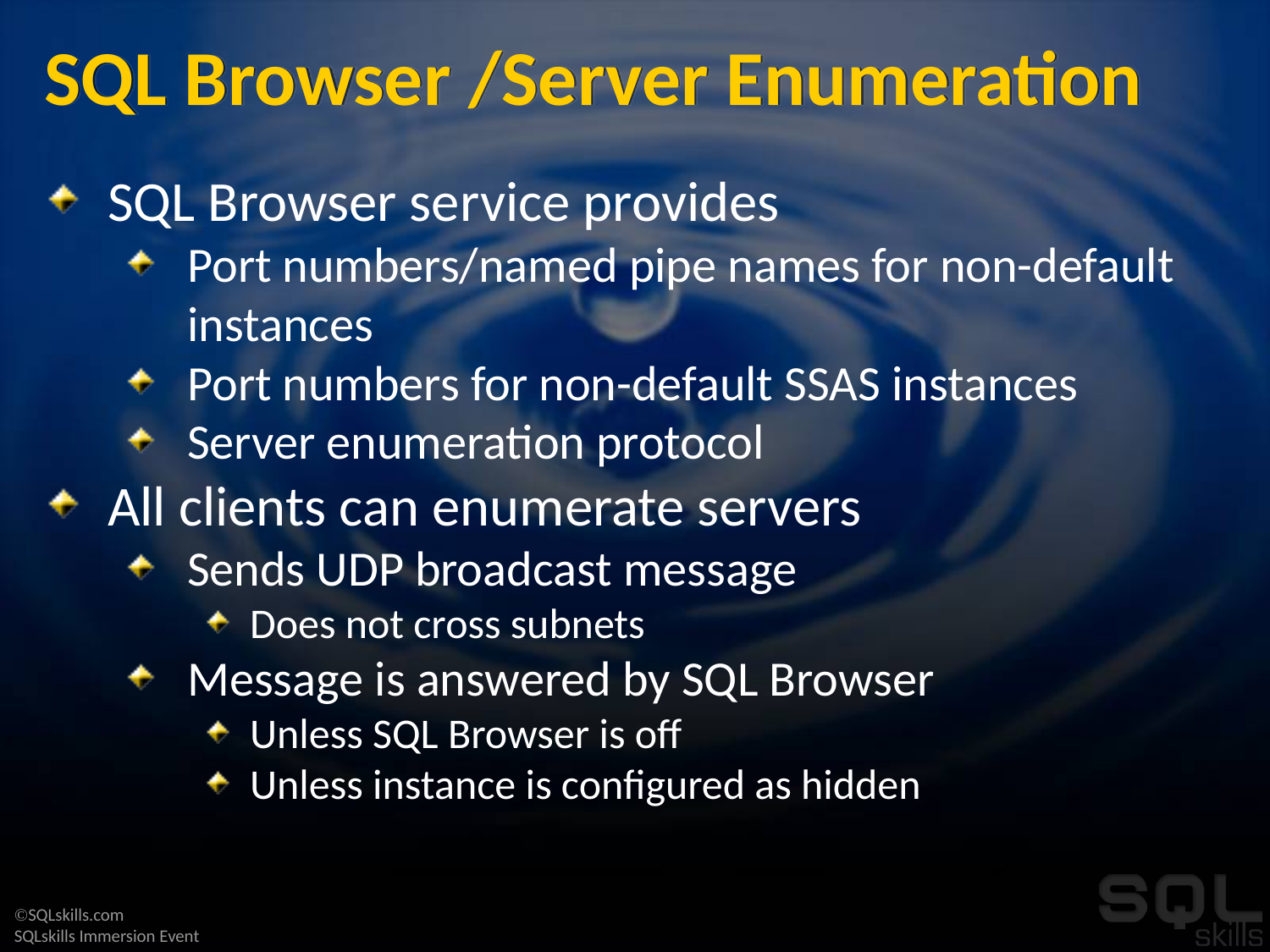

# SQL Browser /Server Enumeration
SQL Browser service provides
Port numbers/named pipe names for non-default instances
Port numbers for non-default SSAS instances
Server enumeration protocol
All clients can enumerate servers
Sends UDP broadcast message
Does not cross subnets
Message is answered by SQL Browser
Unless SQL Browser is off
Unless instance is configured as hidden